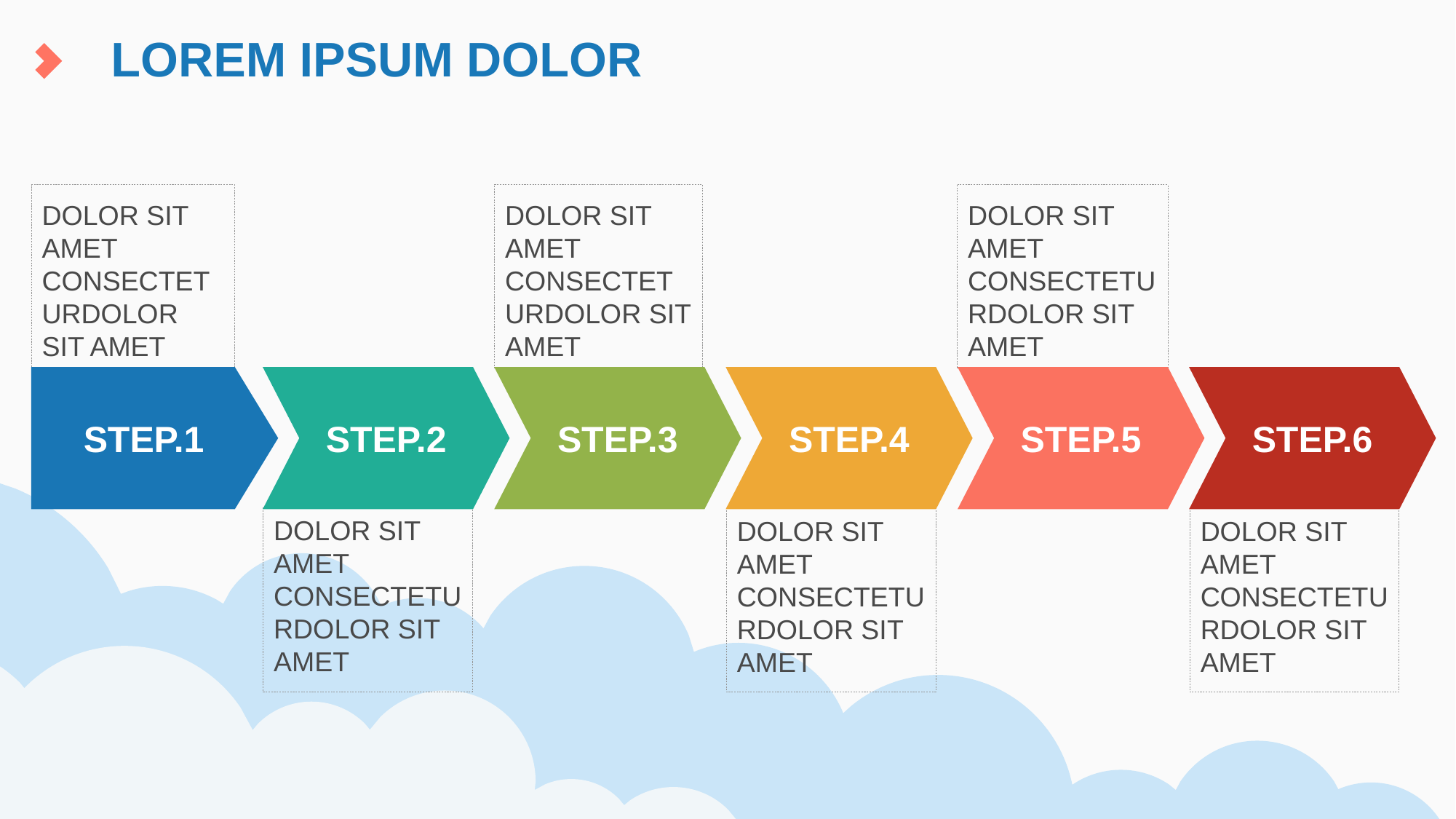

# LOREM IPSUM DOLOR
DOLOR SIT AMET CONSECTETURDOLOR SIT AMET
DOLOR SIT AMET CONSECTETURDOLOR SIT AMET
DOLOR SIT AMET CONSECTETURDOLOR SIT AMET
STEP.1
STEP.2
STEP.3
STEP.4
STEP.5
STEP.6
DOLOR SIT AMET CONSECTETURDOLOR SIT AMET
DOLOR SIT AMET CONSECTETURDOLOR SIT AMET
DOLOR SIT AMET CONSECTETURDOLOR SIT AMET